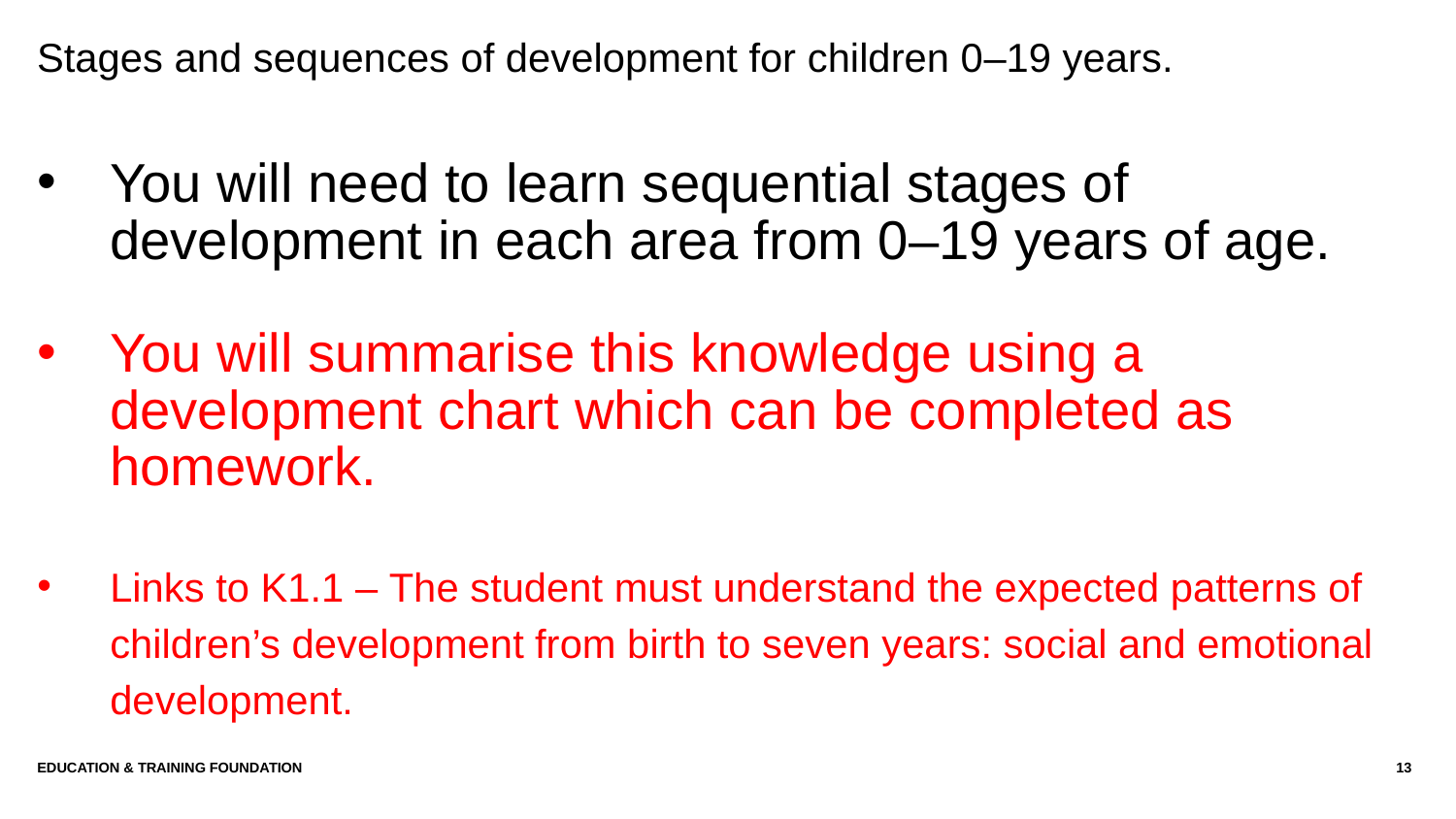

# Stages and sequences of development for children 0–19 years.
You will need to learn sequential stages of development in each area from 0–19 years of age.

You will summarise this knowledge using a development chart which can be completed as homework.

Links to K1.1 – The student must understand the expected patterns of children’s development from birth to seven years: social and emotional development.

Education & Training Foundation
13